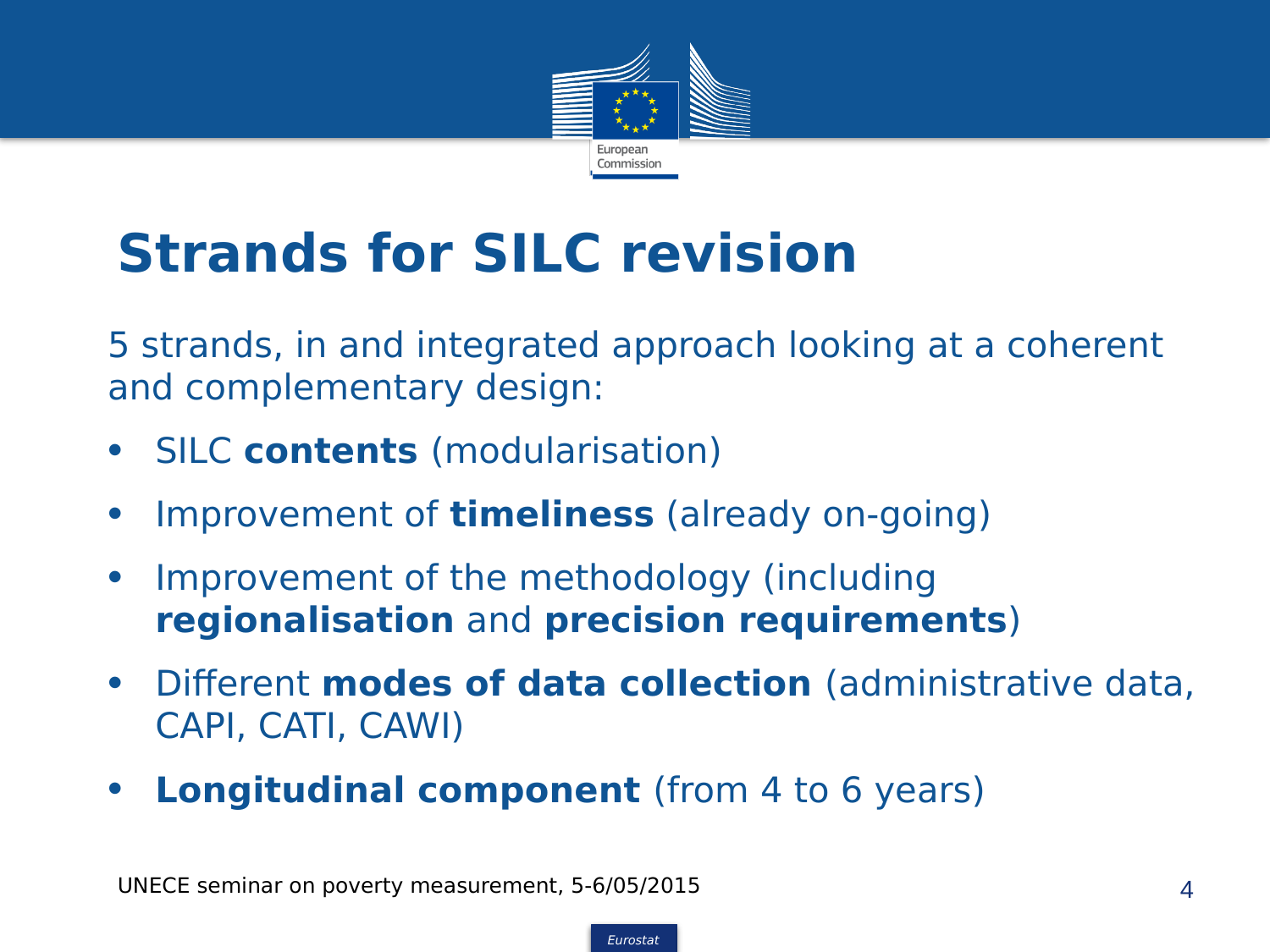

Strands for SILC revision
5 strands, in and integrated approach looking at a coherent and complementary design:
SILC contents (modularisation)
Improvement of timeliness (already on-going)
Improvement of the methodology (including regionalisation and precision requirements)
Different modes of data collection (administrative data, CAPI, CATI, CAWI)
Longitudinal component (from 4 to 6 years)

UNECE seminar on poverty measurement, 5-6/05/2015
4